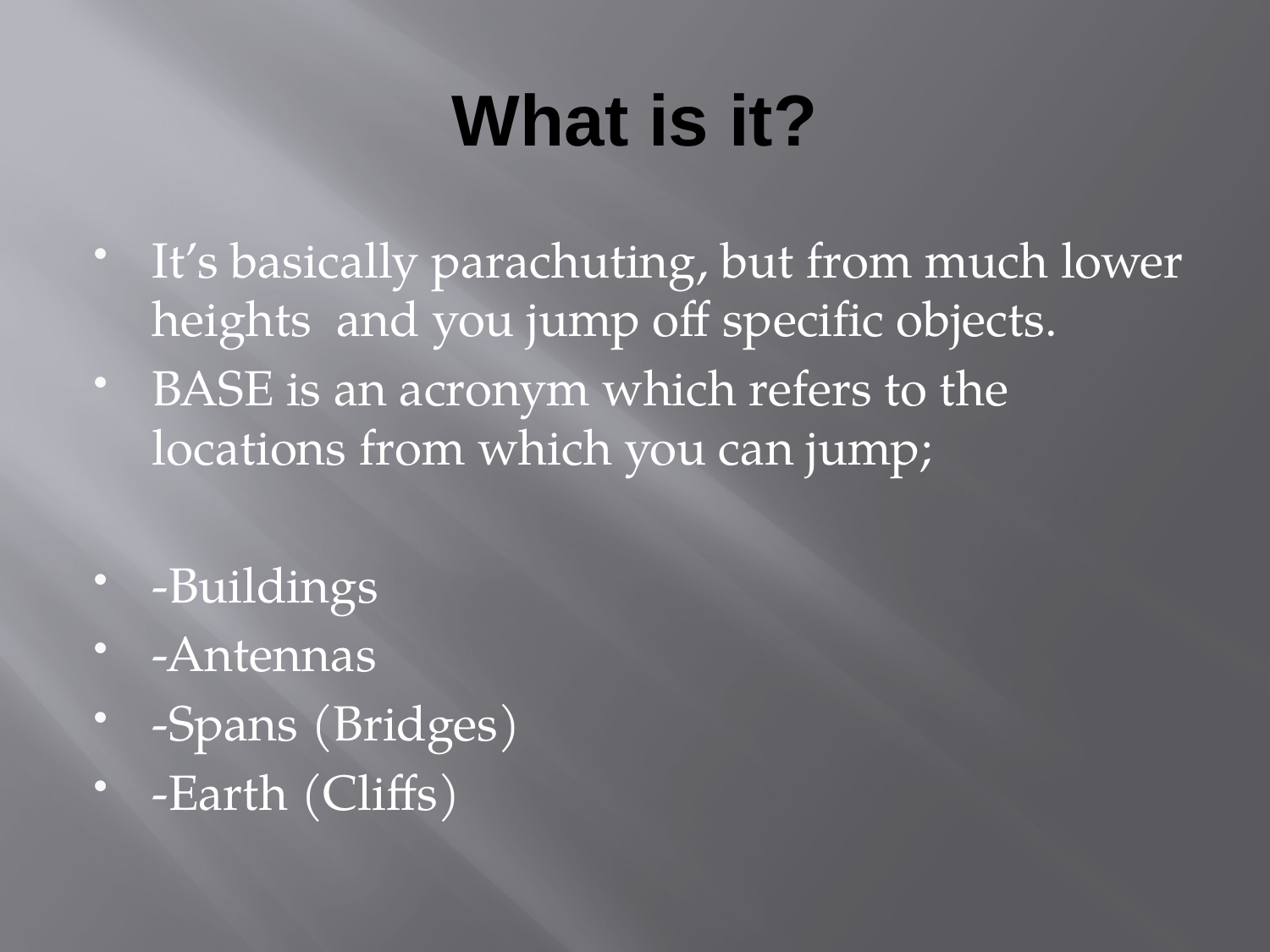

# What is it?
It’s basically parachuting, but from much lower heights  and you jump off specific objects.
BASE is an acronym which refers to the locations from which you can jump;

-Buildings
-Antennas
-Spans (Bridges)
-Earth (Cliffs)